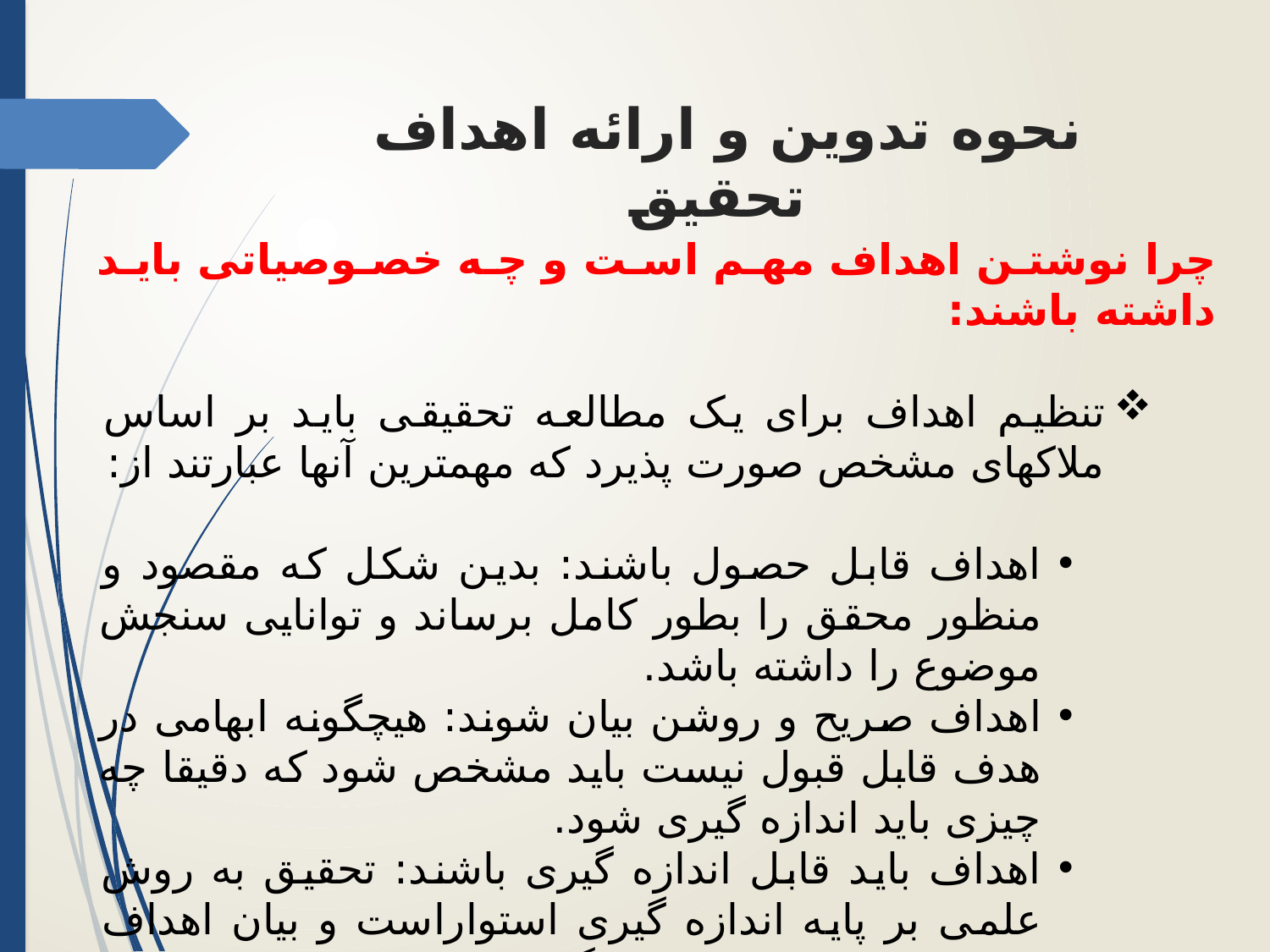

# نحوه تدوين و ارائه اهداف تحقيق
چرا نوشتن اهداف مهم است و چه خصوصياتی بايد داشته باشند:

تنظیم اهداف برای یک مطالعه تحقیقی باید بر اساس ملاکهای مشخص صورت پذیرد که مهمترین آنها عبارتند از:

اهداف قابل حصول باشند: بدین شکل که مقصود و منظور محقق را بطور کامل برساند و توانایی سنجش موضوع را داشته باشد.
اهداف صریح و روشن بیان شوند: هیچگونه ابهامی در هدف قابل قبول نیست باید مشخص شود که دقیقا چه چیزی باید اندازه گیری شود.
اهداف باید قابل اندازه گیری باشند: تحقیق به روش علمی بر پایه اندازه گیری استواراست و بیان اهداف درقالب های قابل اندازه گیری کار مطاله را ساده تر می سازد.